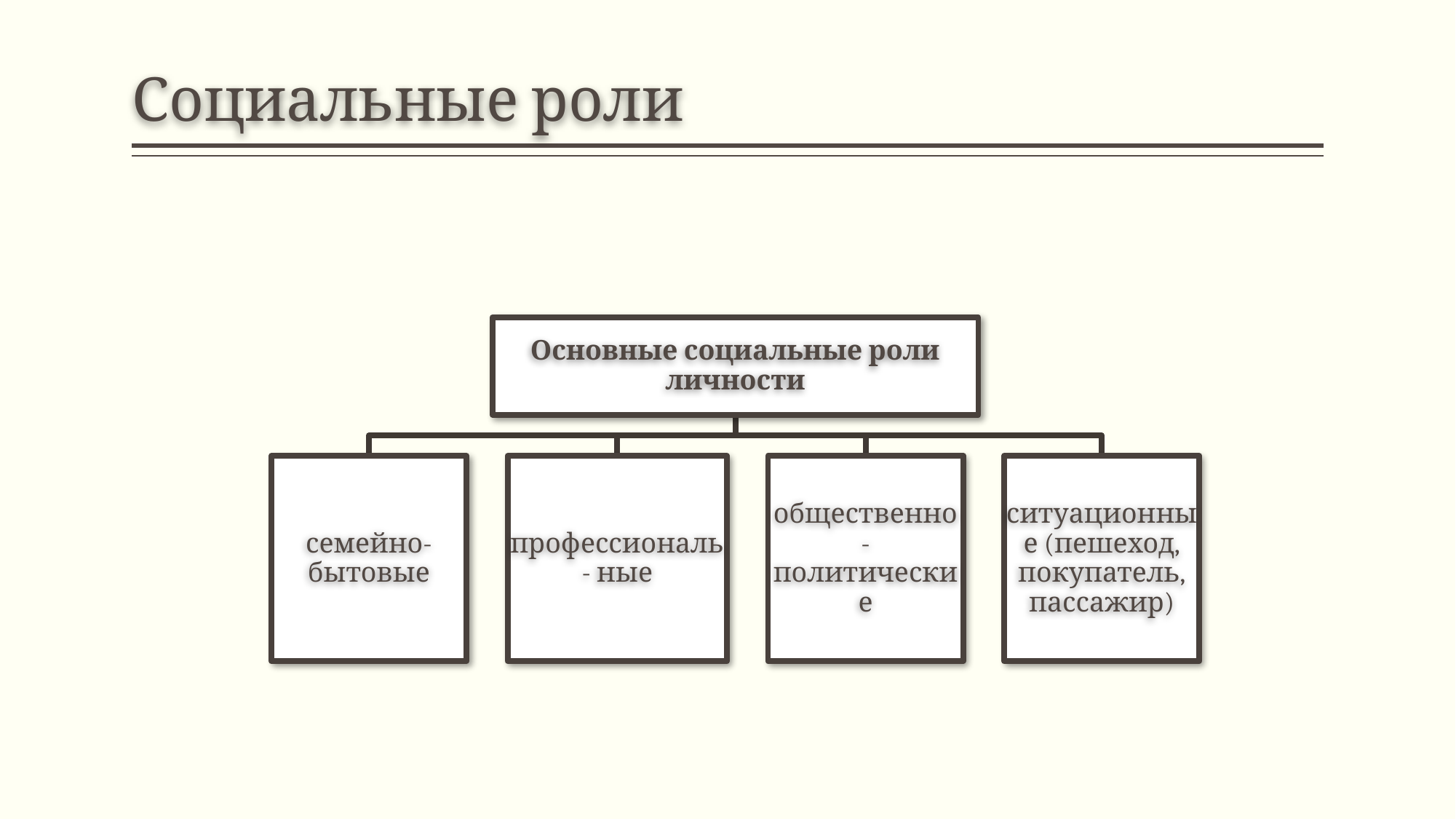

# Социальные роли

Основные социальные роли личности

семейно- бытовые

профессиональ- ные

общественно- политические

ситуационные (пешеход, покупатель, пассажир)